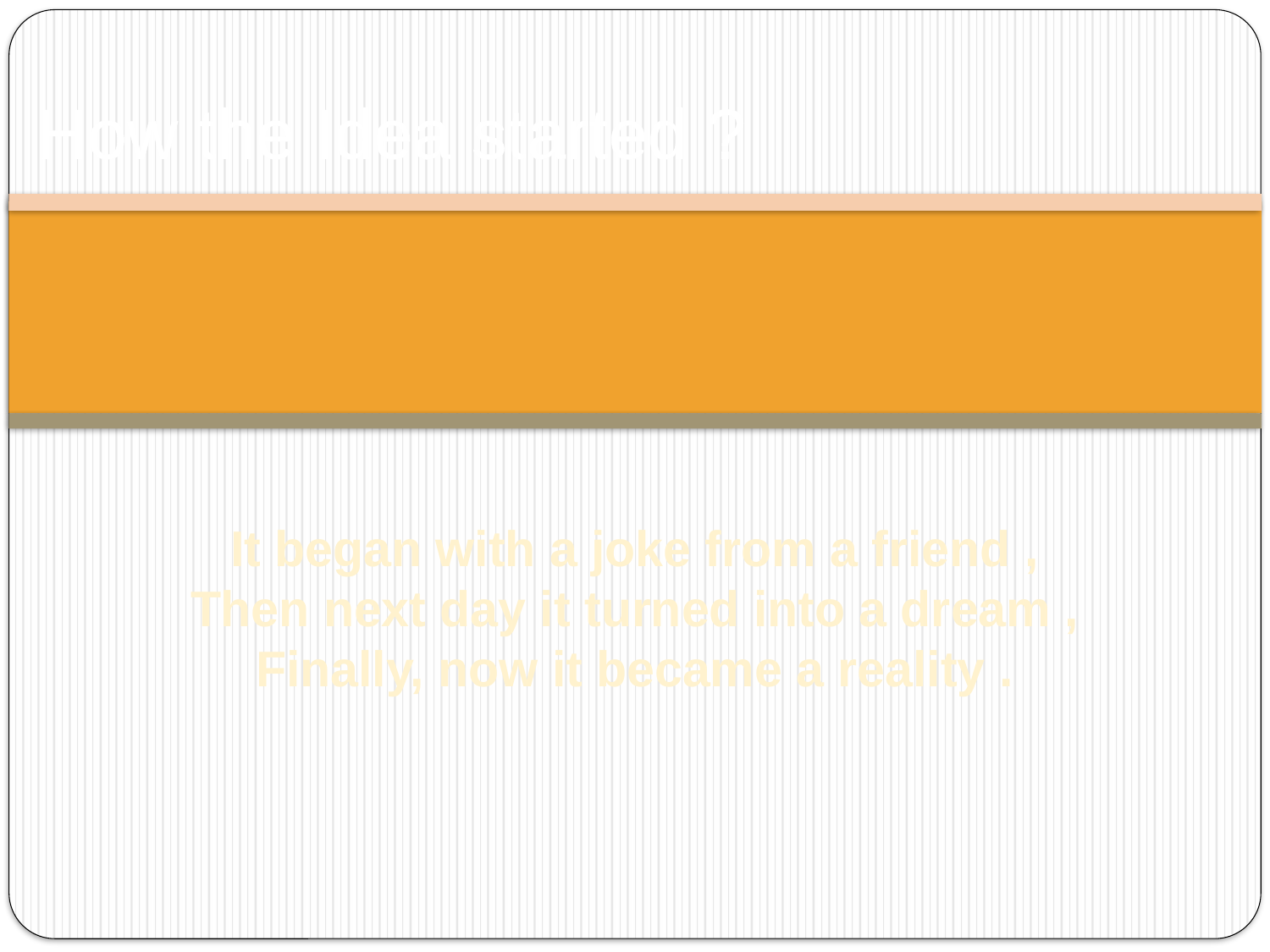

# How the Idea started ?
It began with a joke from a friend ,
Then next day it turned into a dream ,
Finally, now it became a reality .